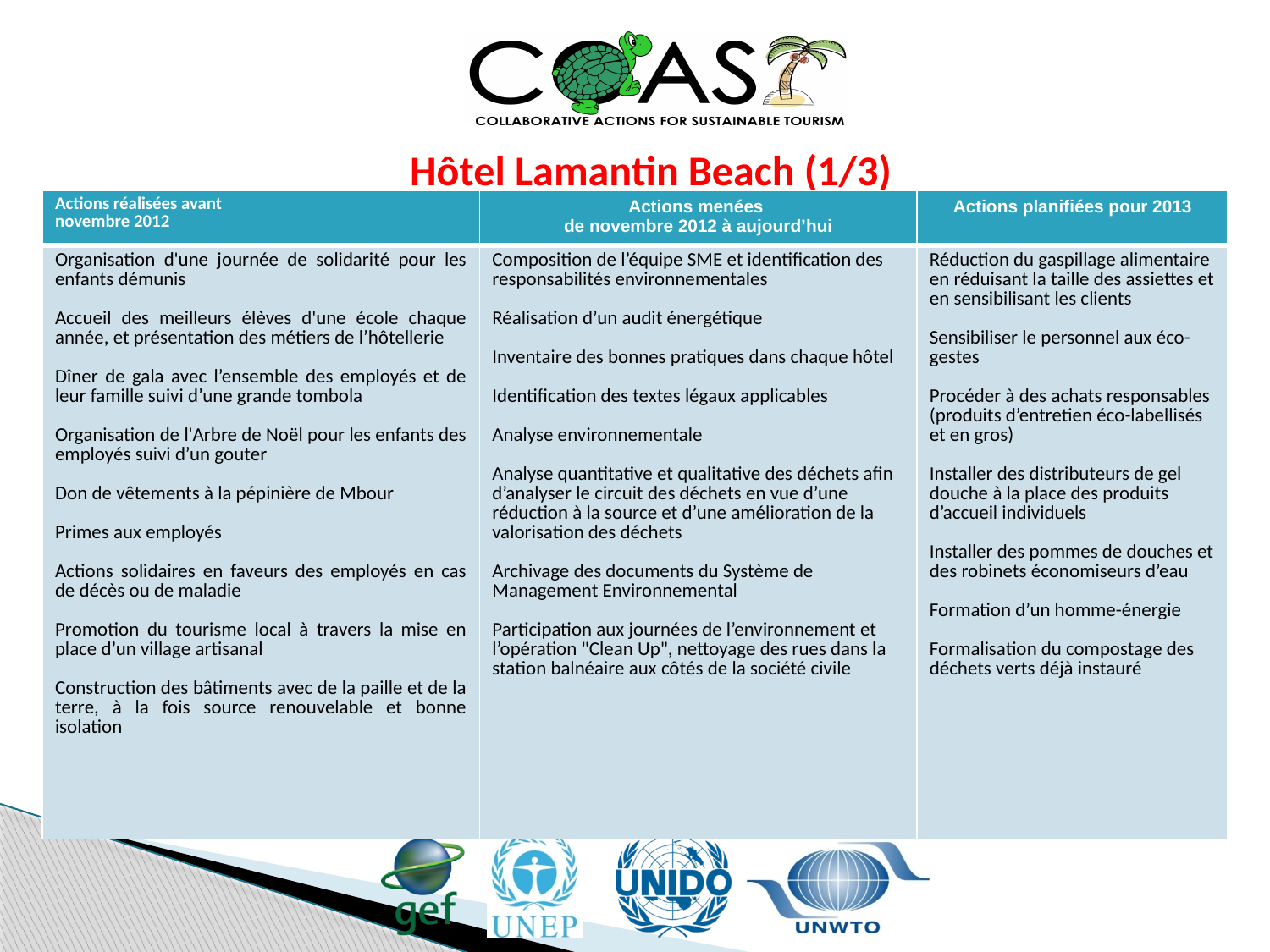

Hôtel Lamantin Beach (1/3)
| Actions réalisées avant novembre 2012 | Actions menées de novembre 2012 à aujourd’hui | Actions planifiées pour 2013 |
| --- | --- | --- |
| Organisation d'une journée de solidarité pour les enfants démunis Accueil des meilleurs élèves d'une école chaque année, et présentation des métiers de l’hôtellerie Dîner de gala avec l’ensemble des employés et de leur famille suivi d’une grande tombola Organisation de l'Arbre de Noël pour les enfants des employés suivi d’un gouter Don de vêtements à la pépinière de Mbour Primes aux employés Actions solidaires en faveurs des employés en cas de décès ou de maladie Promotion du tourisme local à travers la mise en place d’un village artisanal Construction des bâtiments avec de la paille et de la terre, à la fois source renouvelable et bonne isolation | Composition de l’équipe SME et identification des responsabilités environnementales Réalisation d’un audit énergétique Inventaire des bonnes pratiques dans chaque hôtel Identification des textes légaux applicables Analyse environnementale Analyse quantitative et qualitative des déchets afin d’analyser le circuit des déchets en vue d’une réduction à la source et d’une amélioration de la valorisation des déchets Archivage des documents du Système de Management Environnemental Participation aux journées de l’environnement et l’opération "Clean Up", nettoyage des rues dans la station balnéaire aux côtés de la société civile | Réduction du gaspillage alimentaire en réduisant la taille des assiettes et en sensibilisant les clients Sensibiliser le personnel aux éco-gestes Procéder à des achats responsables (produits d’entretien éco-labellisés et en gros) Installer des distributeurs de gel douche à la place des produits d’accueil individuels Installer des pommes de douches et des robinets économiseurs d’eau Formation d’un homme-énergie Formalisation du compostage des déchets verts déjà instauré |